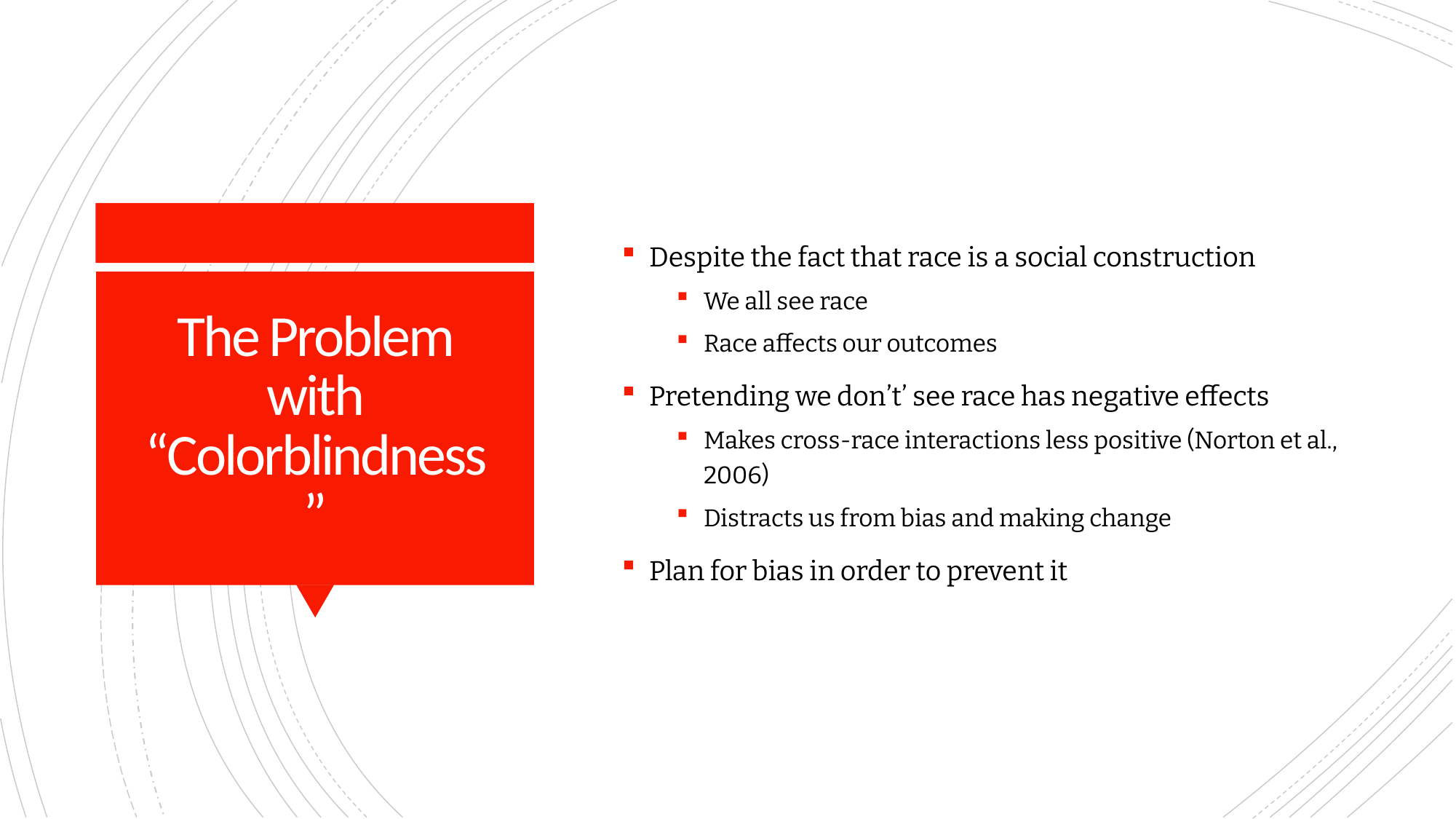

Despite the fact that race is a social construction
We all see race
Race affects our outcomes
Pretending we don’t’ see race has negative effects
Makes cross-race interactions less positive (Norton et al., 2006)
Distracts us from bias and making change
Plan for bias in order to prevent it
# The Problem with “Colorblindness”